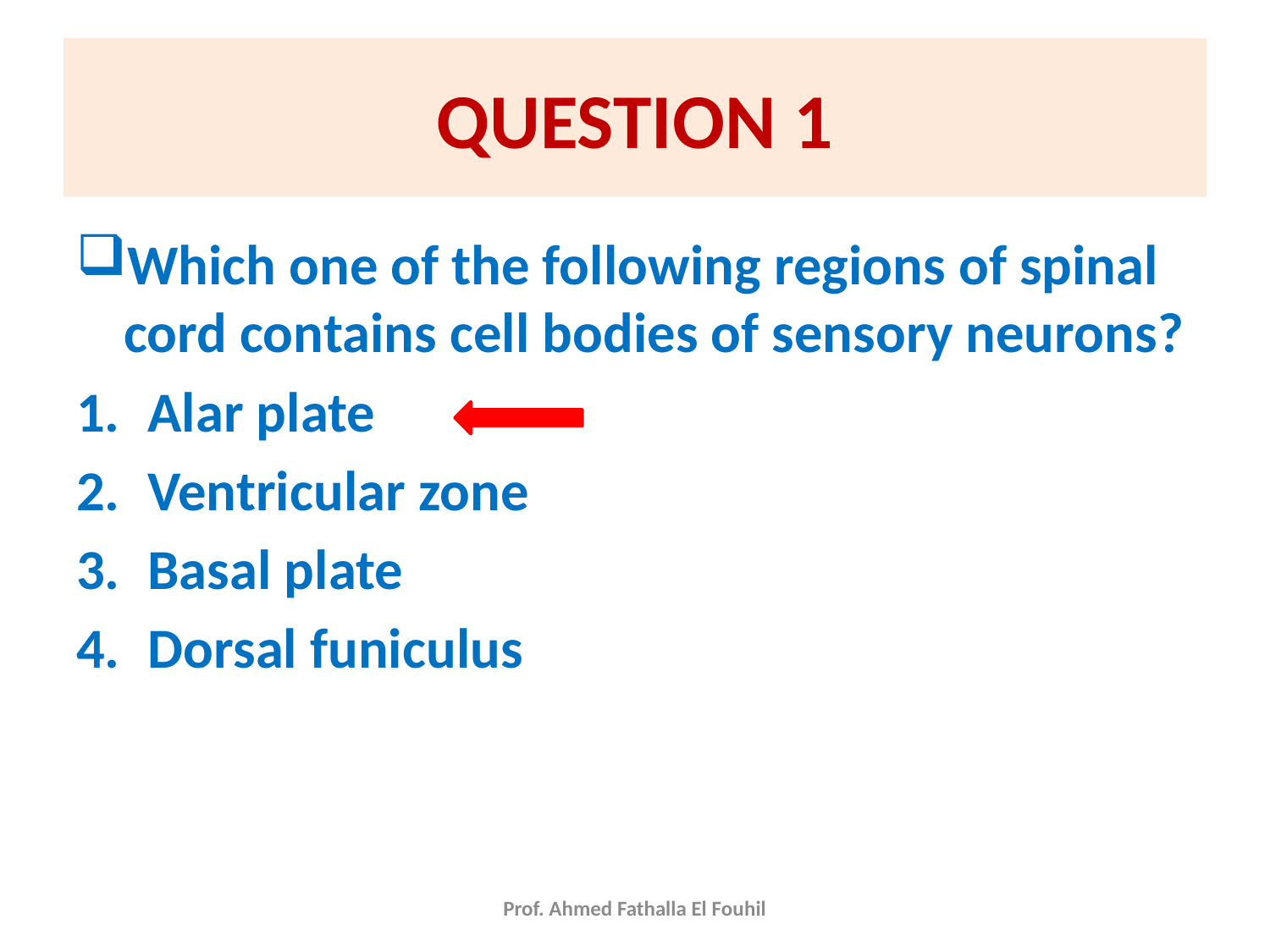

# QUESTION 1
Which one of the following regions of spinal cord contains cell bodies of sensory neurons?
Alar plate
Ventricular zone
Basal plate
Dorsal funiculus

Prof. Ahmed Fathalla El Fouhil